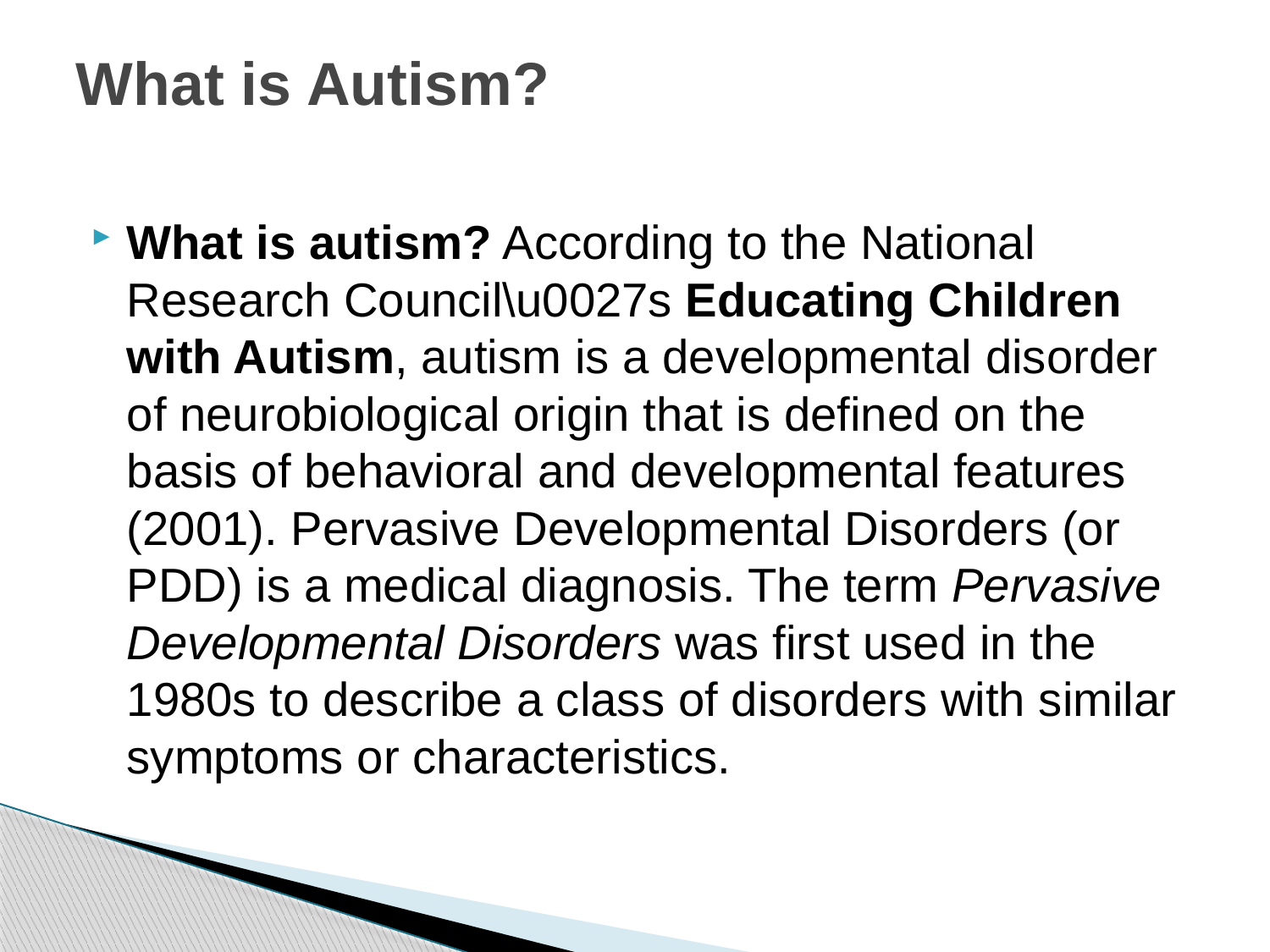

# What is Autism?
What is autism? According to the National Research Council\u0027s Educating Children with Autism, autism is a developmental disorder of neurobiological origin that is defined on the basis of behavioral and developmental features (2001). Pervasive Developmental Disorders (or PDD) is a medical diagnosis. The term Pervasive Developmental Disorders was first used in the 1980s to describe a class of disorders with similar symptoms or characteristics.